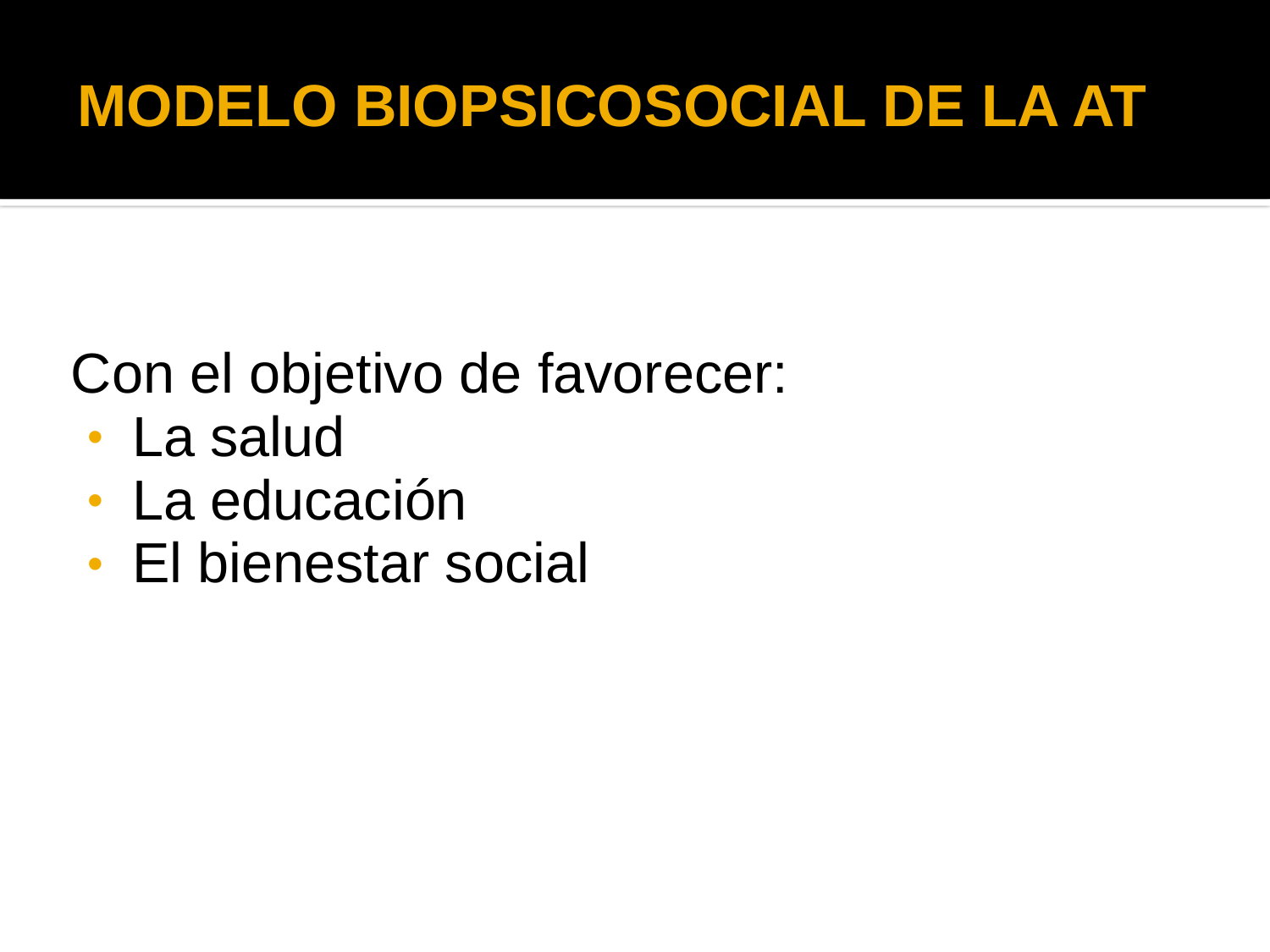

# MODELO BIOPSICOSOCIAL DE LA AT

Con el objetivo de favorecer:
La salud
La educación
El bienestar social